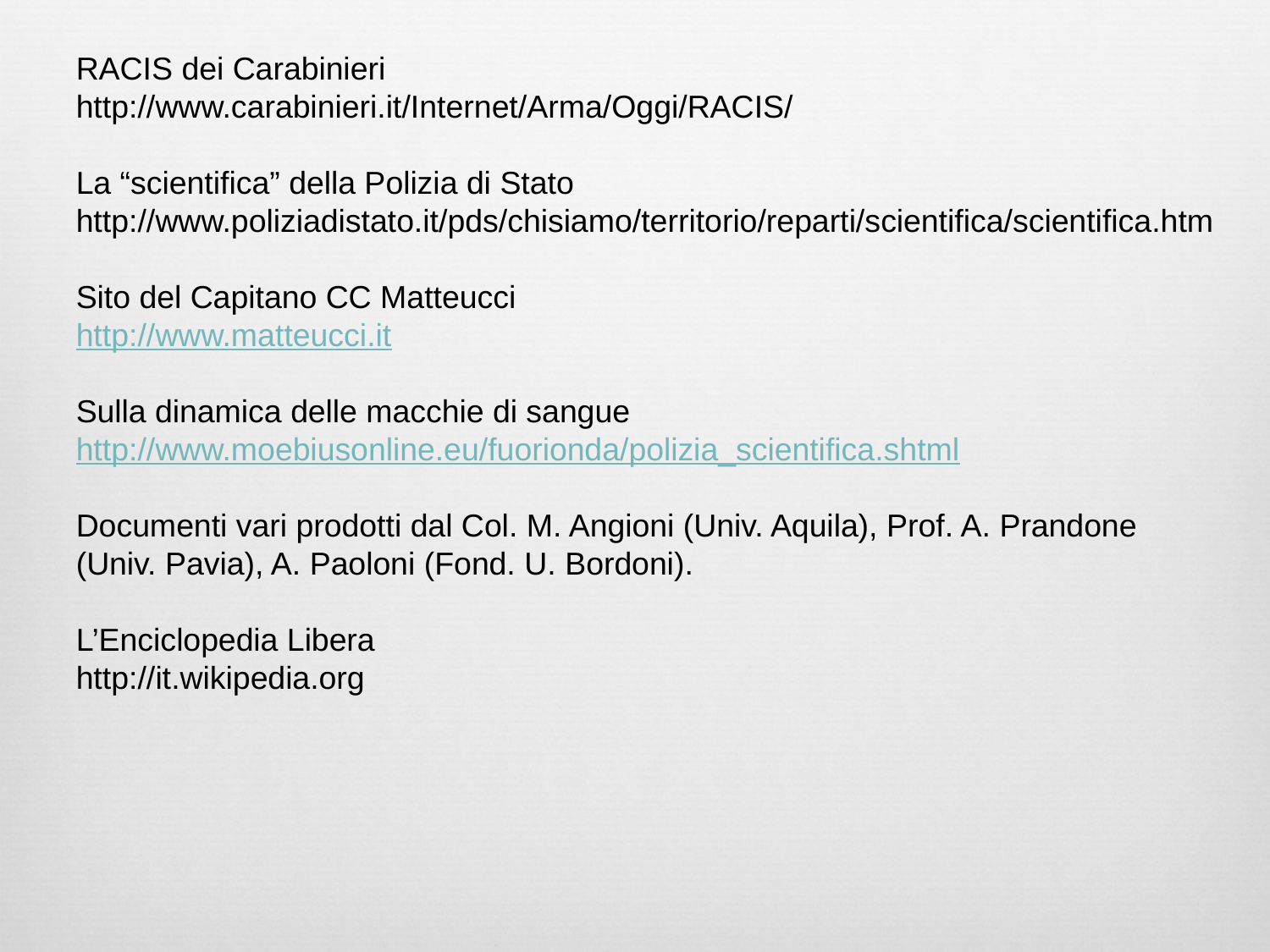

RACIS dei Carabinieri
http://www.carabinieri.it/Internet/Arma/Oggi/RACIS/

La “scientifica” della Polizia di Stato
http://www.poliziadistato.it/pds/chisiamo/territorio/reparti/scientifica/scientifica.htm

Sito del Capitano CC Matteucci
http://www.matteucci.it

Sulla dinamica delle macchie di sangue
http://www.moebiusonline.eu/fuorionda/polizia_scientifica.shtml

Documenti vari prodotti dal Col. M. Angioni (Univ. Aquila), Prof. A. Prandone (Univ. Pavia), A. Paoloni (Fond. U. Bordoni).

L’Enciclopedia Libera
http://it.wikipedia.org